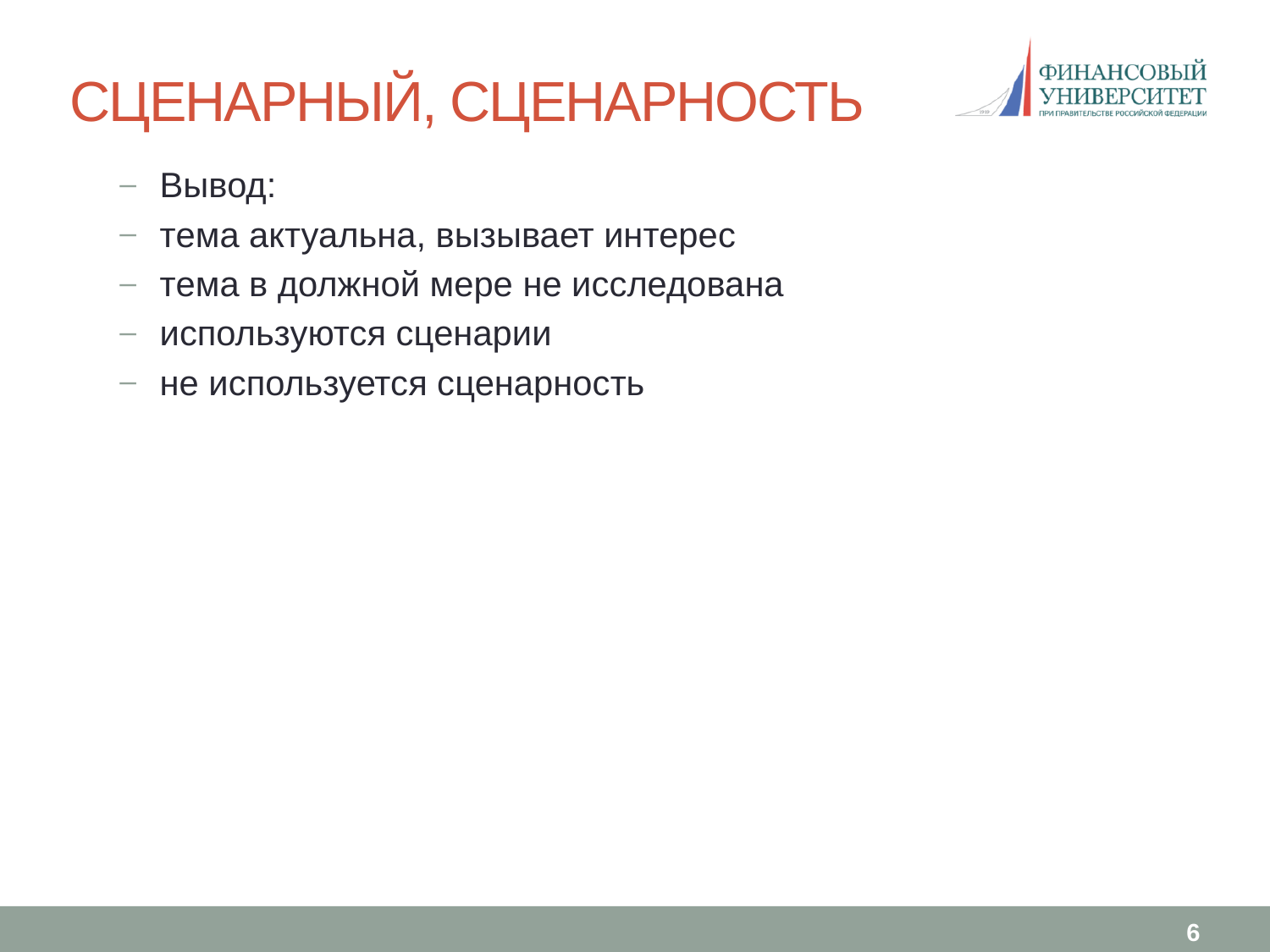

# Сценарный, сценарность
Вывод:
тема актуальна, вызывает интерес
тема в должной мере не исследована
используются сценарии
не используется сценарность
6